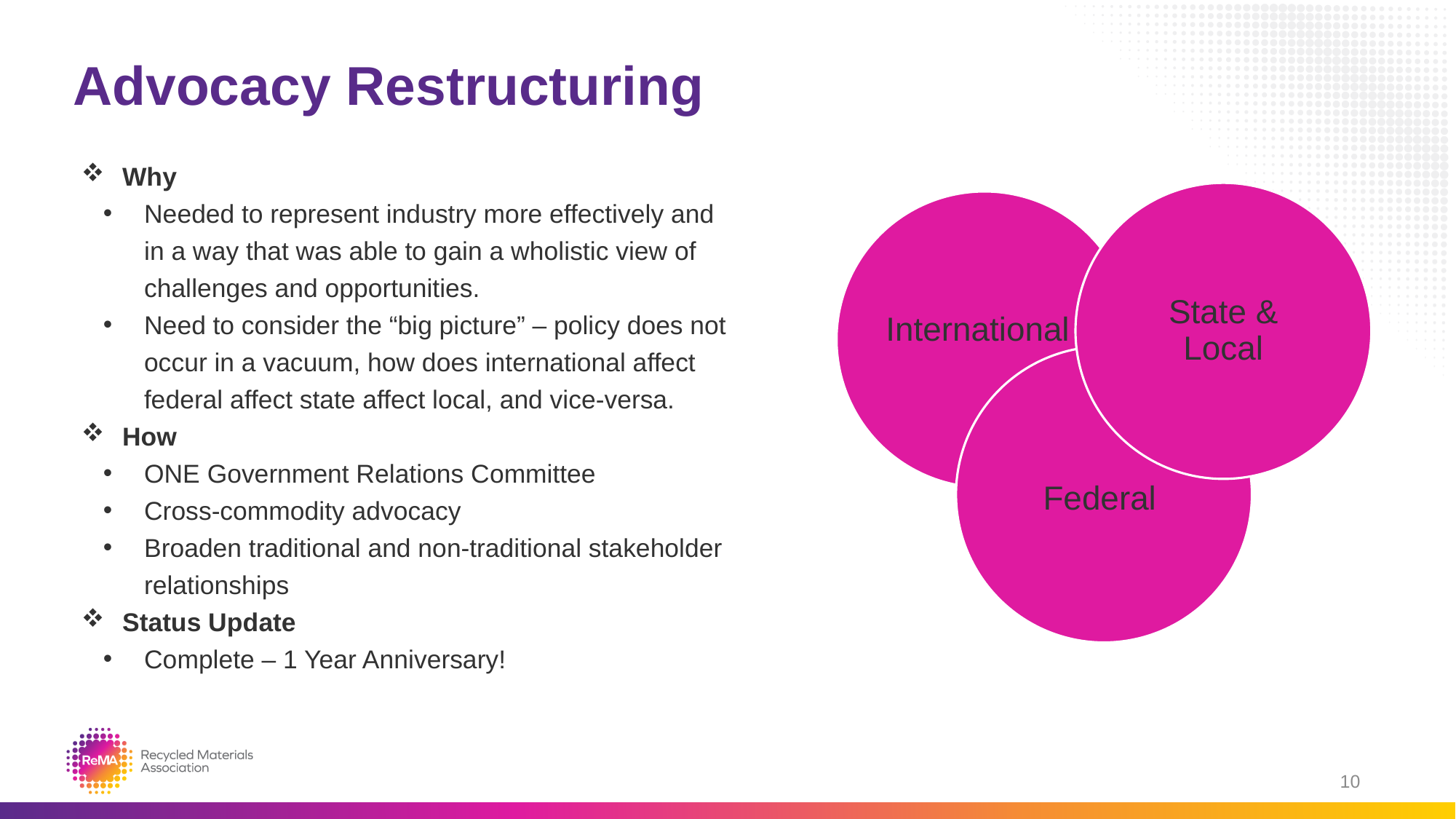

# Advocacy Restructuring
Why
Needed to represent industry more effectively and in a way that was able to gain a wholistic view of challenges and opportunities.
Need to consider the “big picture” – policy does not occur in a vacuum, how does international affect federal affect state affect local, and vice-versa.
How
ONE Government Relations Committee
Cross-commodity advocacy
Broaden traditional and non-traditional stakeholder relationships
Status Update
Complete – 1 Year Anniversary!

State & Local

International

Federal
10